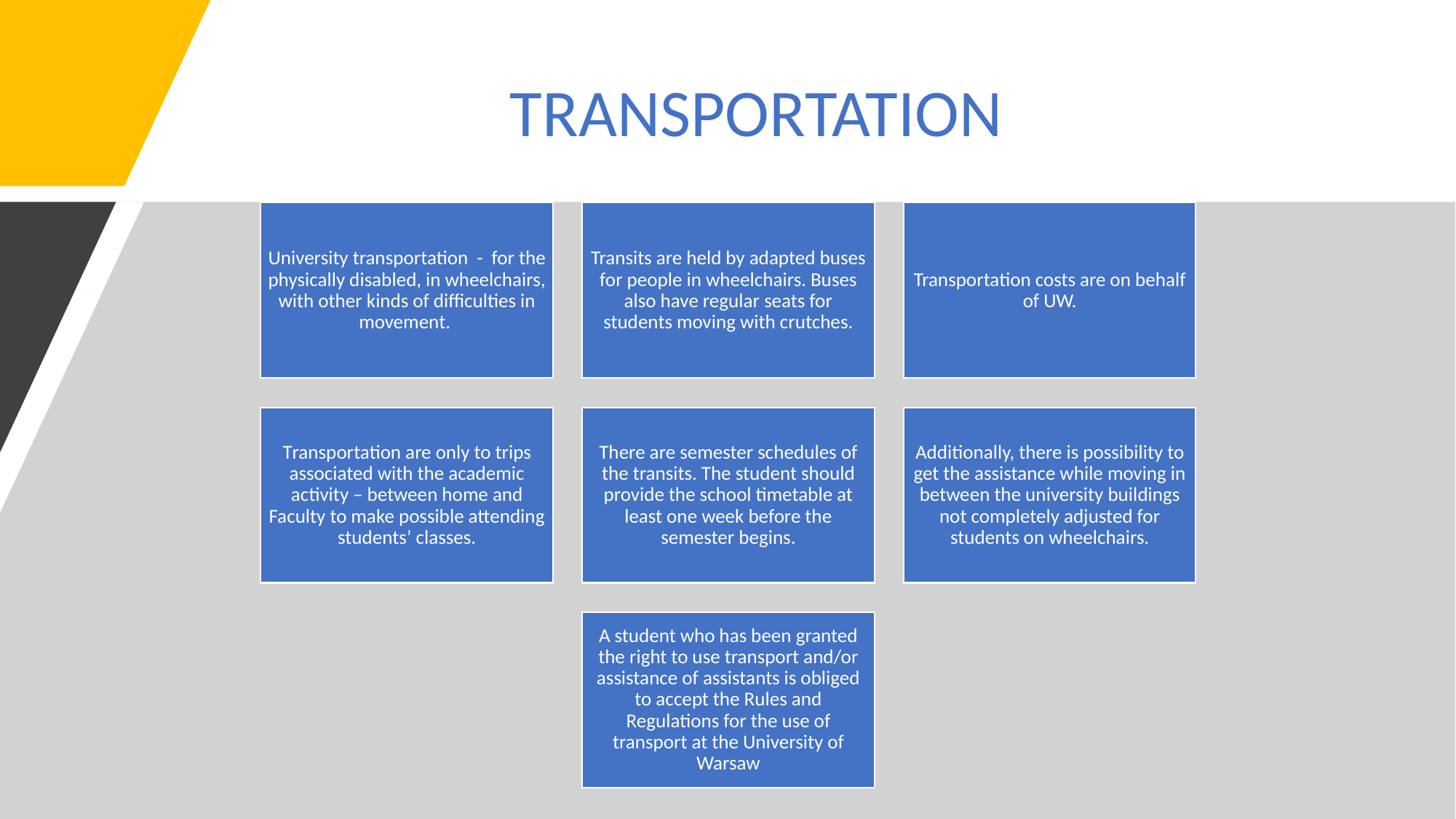

# TRANSPORTATION

University transportation  -  for the physically disabled, in wheelchairs, with other kinds of difficulties in movement.
Transits are held by adapted buses for people in wheelchairs. Buses also have regular seats for students moving with crutches.
Transportation costs are on behalf of UW.
Transportation are only to trips associated with the academic activity – between home and Faculty to make possible attending students’ classes.
There are semester schedules of the transits. The student should provide the school timetable at least one week before the semester begins.
Additionally, there is possibility to get the assistance while moving in between the university buildings not completely adjusted for students on wheelchairs.
A student who has been granted the right to use transport and/or assistance of assistants is obliged to accept the Rules and Regulations for the use of transport at the University of Warsaw